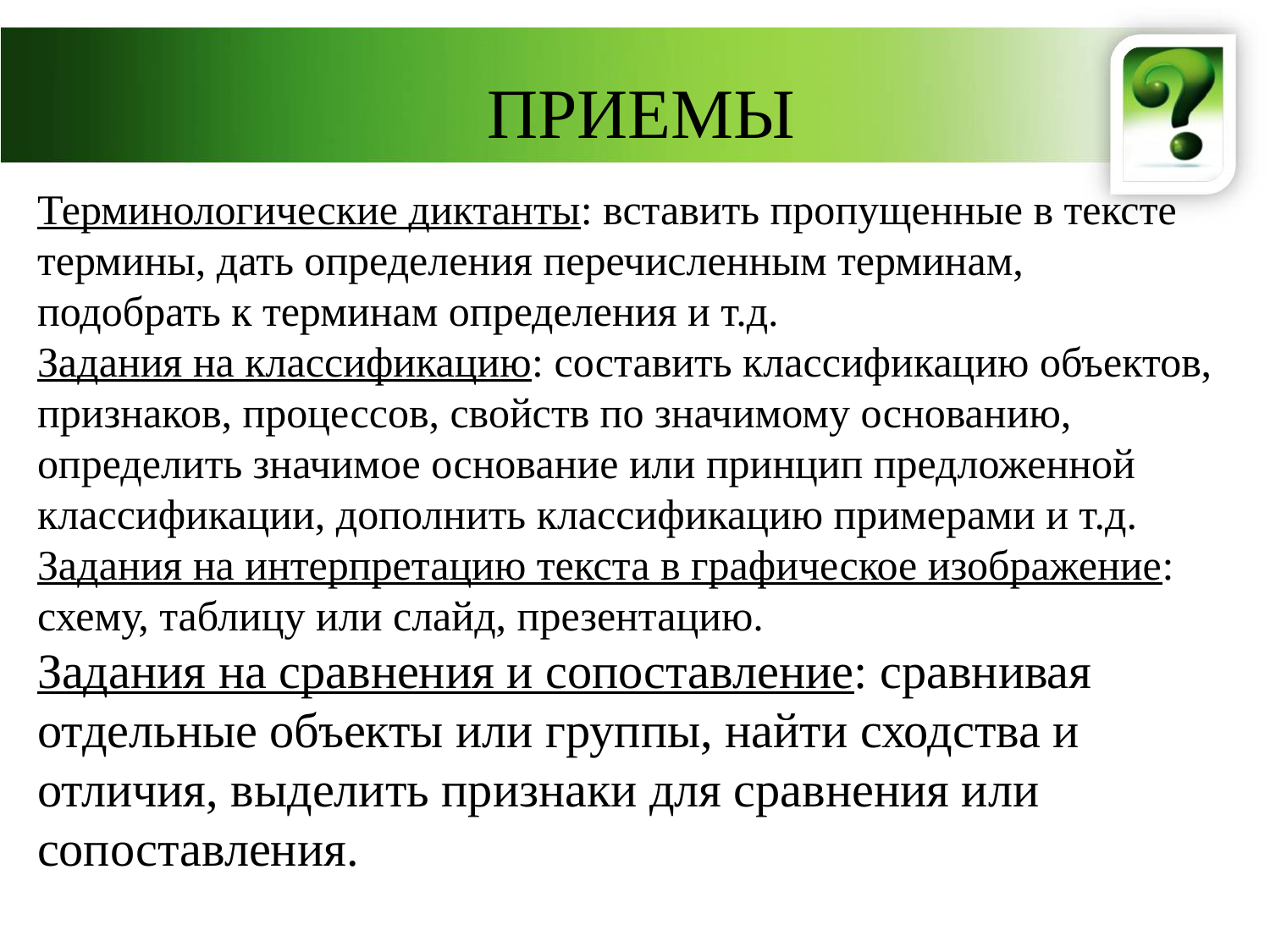

# ПРИЕМЫ
Терминологические диктанты: вставить пропущенные в тексте термины, дать определения перечисленным терминам, подобрать к терминам определения и т.д.
Задания на классификацию: составить классификацию объектов, признаков, процессов, свойств по значимому основанию, определить значимое основание или принцип предложенной классификации, дополнить классификацию примерами и т.д.
Задания на интерпретацию текста в графическое изображение: схему, таблицу или слайд, презентацию.
Задания на сравнения и сопоставление: сравнивая отдельные объекты или группы, найти сходства и отличия, выделить признаки для сравнения или сопоставления.